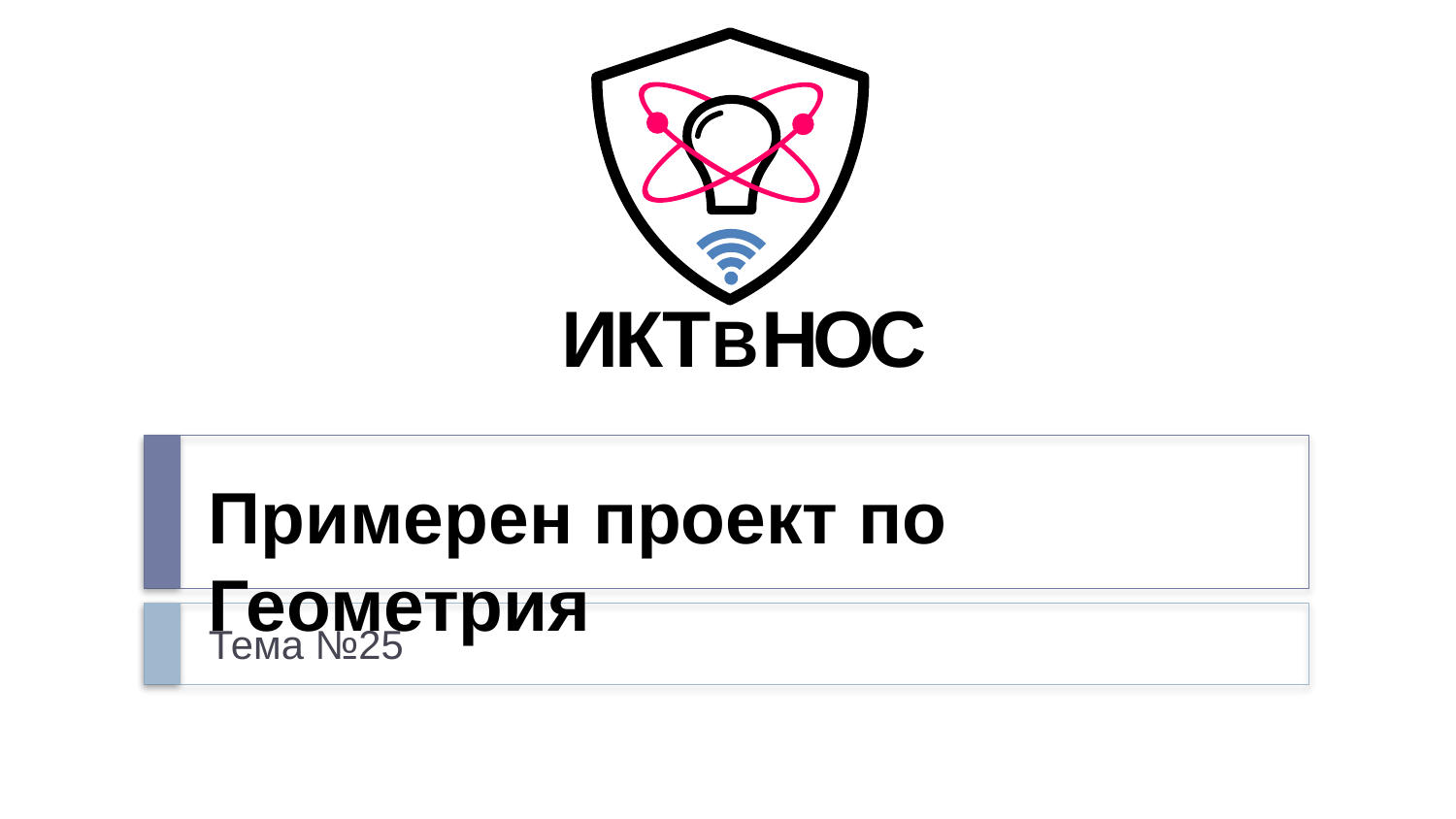

# Примерен проект по Геометрия
Тема №25